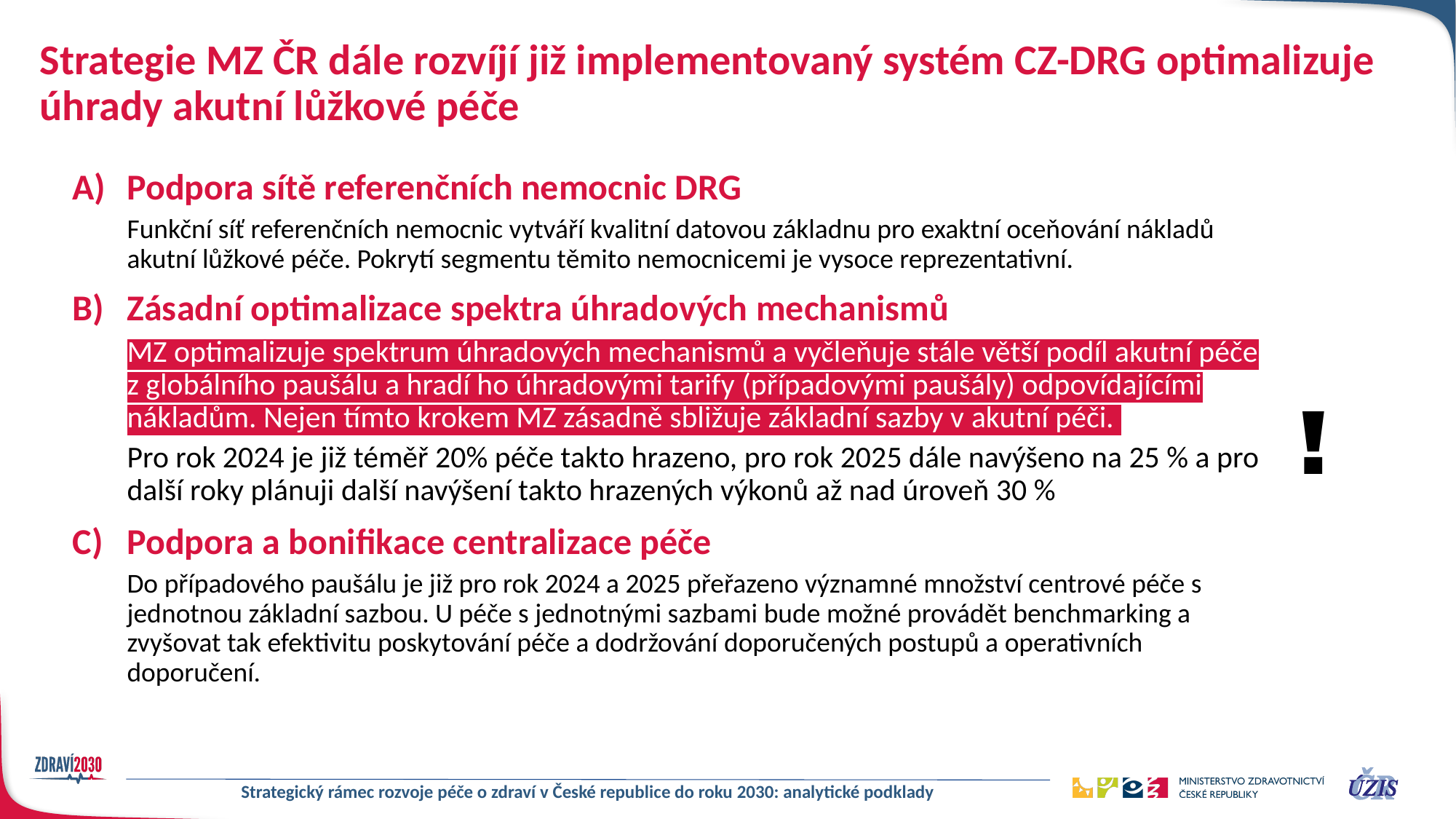

Strategie MZ ČR dále rozvíjí již implementovaný systém CZ-DRG optimalizuje úhrady akutní lůžkové péče
Podpora sítě referenčních nemocnic DRG
Funkční síť referenčních nemocnic vytváří kvalitní datovou základnu pro exaktní oceňování nákladů akutní lůžkové péče. Pokrytí segmentu těmito nemocnicemi je vysoce reprezentativní.
Zásadní optimalizace spektra úhradových mechanismů
MZ optimalizuje spektrum úhradových mechanismů a vyčleňuje stále větší podíl akutní péče z globálního paušálu a hradí ho úhradovými tarify (případovými paušály) odpovídajícími nákladům. Nejen tímto krokem MZ zásadně sbližuje základní sazby v akutní péči.
Pro rok 2024 je již téměř 20% péče takto hrazeno, pro rok 2025 dále navýšeno na 25 % a pro další roky plánuji další navýšení takto hrazených výkonů až nad úroveň 30 %
Podpora a bonifikace centralizace péče
Do případového paušálu je již pro rok 2024 a 2025 přeřazeno významné množství centrové péče s jednotnou základní sazbou. U péče s jednotnými sazbami bude možné provádět benchmarking a zvyšovat tak efektivitu poskytování péče a dodržování doporučených postupů a operativních doporučení.
!